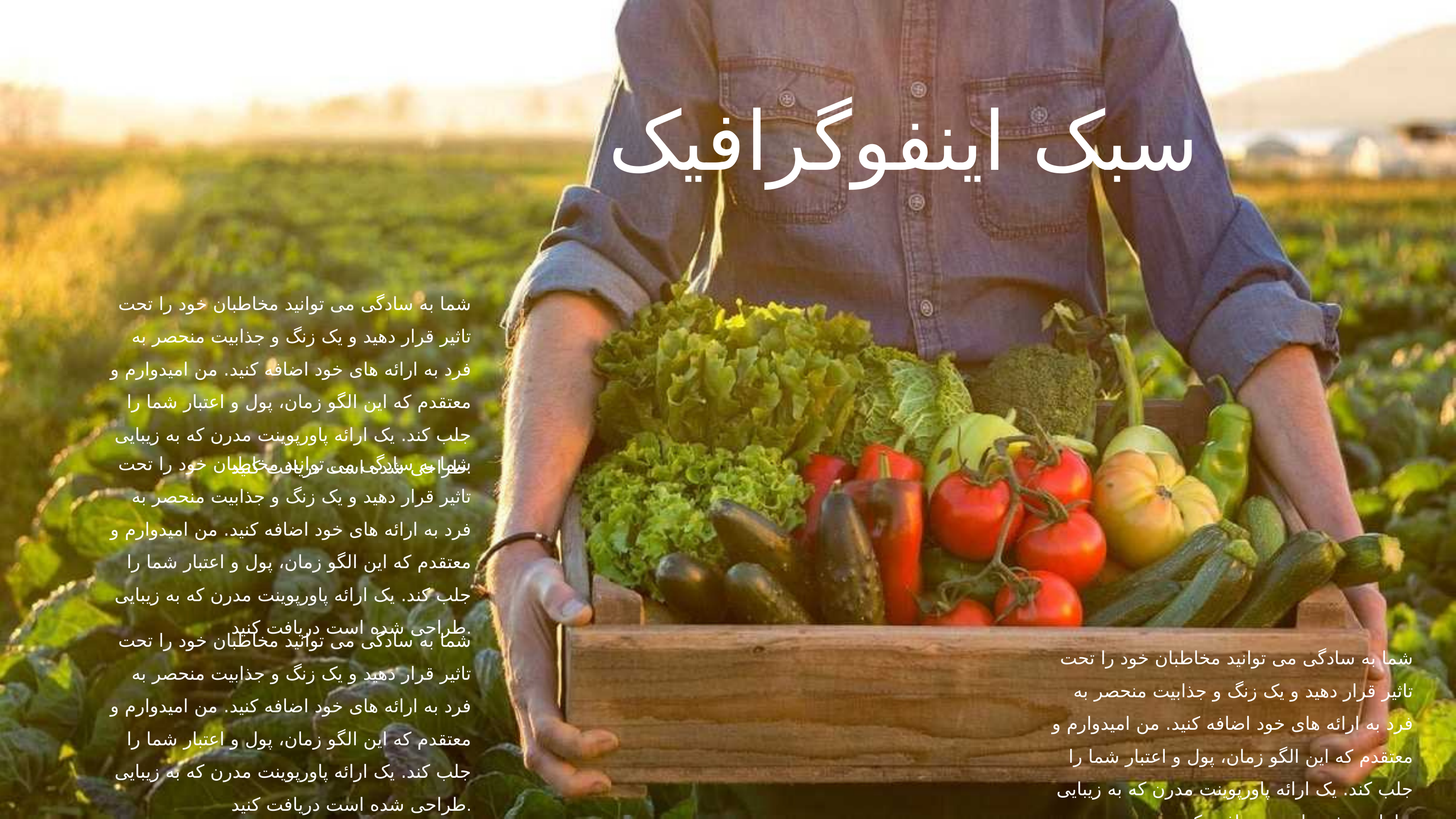

سبک اینفوگرافیک
شما به سادگی می توانید مخاطبان خود را تحت تاثیر قرار دهید و یک زنگ و جذابیت منحصر به فرد به ارائه های خود اضافه کنید. من امیدوارم و معتقدم که این الگو زمان، پول و اعتبار شما را جلب کند. یک ارائه پاورپوینت مدرن که به زیبایی طراحی شده است دریافت کنید.
شما به سادگی می توانید مخاطبان خود را تحت تاثیر قرار دهید و یک زنگ و جذابیت منحصر به فرد به ارائه های خود اضافه کنید. من امیدوارم و معتقدم که این الگو زمان، پول و اعتبار شما را جلب کند. یک ارائه پاورپوینت مدرن که به زیبایی طراحی شده است دریافت کنید.
شما به سادگی می توانید مخاطبان خود را تحت تاثیر قرار دهید و یک زنگ و جذابیت منحصر به فرد به ارائه های خود اضافه کنید. من امیدوارم و معتقدم که این الگو زمان، پول و اعتبار شما را جلب کند. یک ارائه پاورپوینت مدرن که به زیبایی طراحی شده است دریافت کنید.
شما به سادگی می توانید مخاطبان خود را تحت تاثیر قرار دهید و یک زنگ و جذابیت منحصر به فرد به ارائه های خود اضافه کنید. من امیدوارم و معتقدم که این الگو زمان، پول و اعتبار شما را جلب کند. یک ارائه پاورپوینت مدرن که به زیبایی طراحی شده است دریافت کنید.